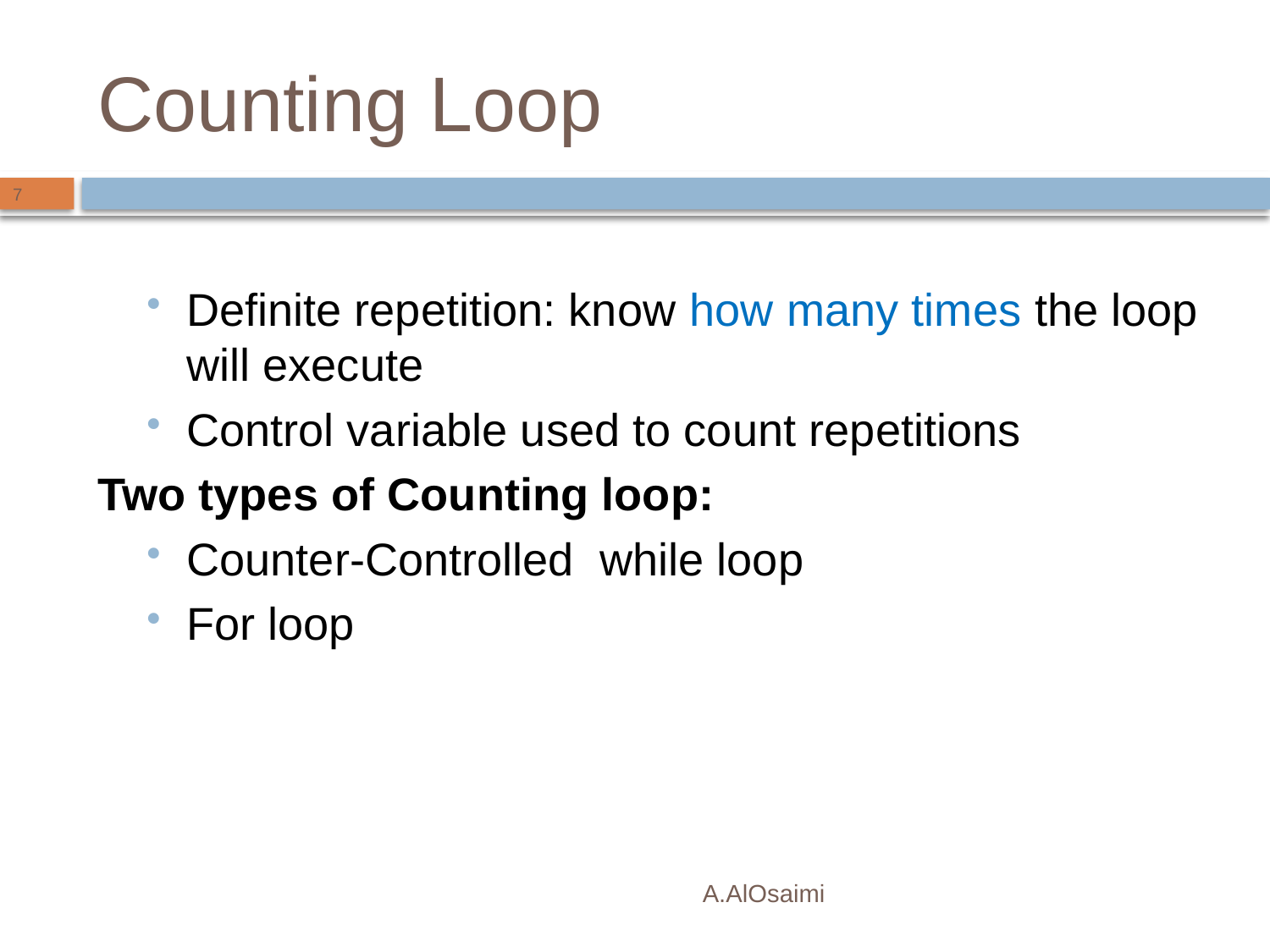

# Counting Loop
7

Definite repetition: know how many times the loop will execute
Control variable used to count repetitions
Two types of Counting loop:
Counter-Controlled  while loop
For loop
A.AlOsaimi